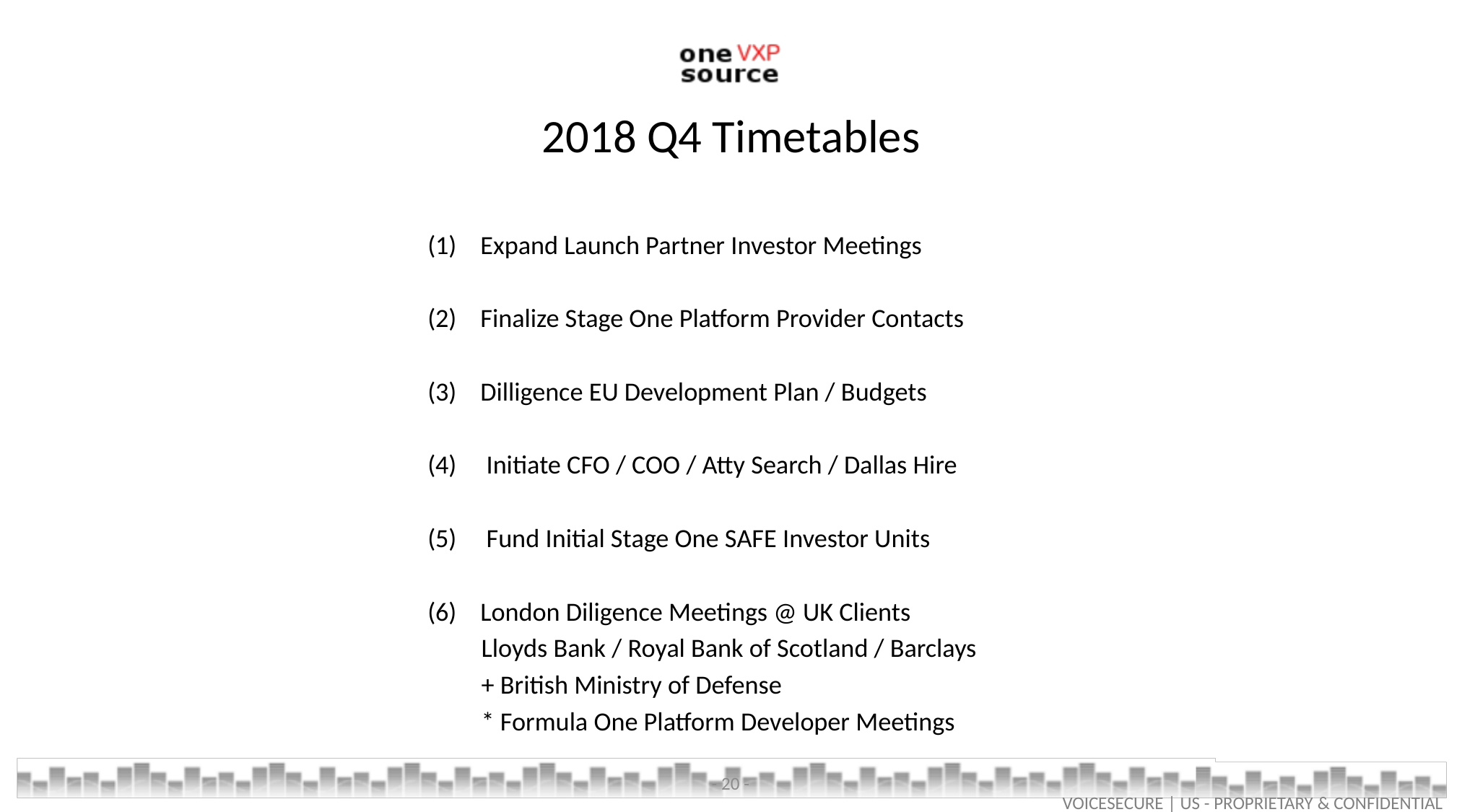

# 2018 Q4 Timetables

(1)    Expand Launch Partner Investor Meetings

(2)    Finalize Stage One Platform Provider Contacts

(3)    Dilligence EU Development Plan / Budgets

(4)     Initiate CFO / COO / Atty Search / Dallas Hire

(5)     Fund Initial Stage One SAFE Investor Units

(6)    London Diligence Meetings @ UK Clients
         Lloyds Bank / Royal Bank of Scotland / Barclays
         + British Ministry of Defense
         * Formula One Platform Developer Meetings
- 20 -
VOICESECURE | US - PROPRIETARY & CONFIDENTIAL